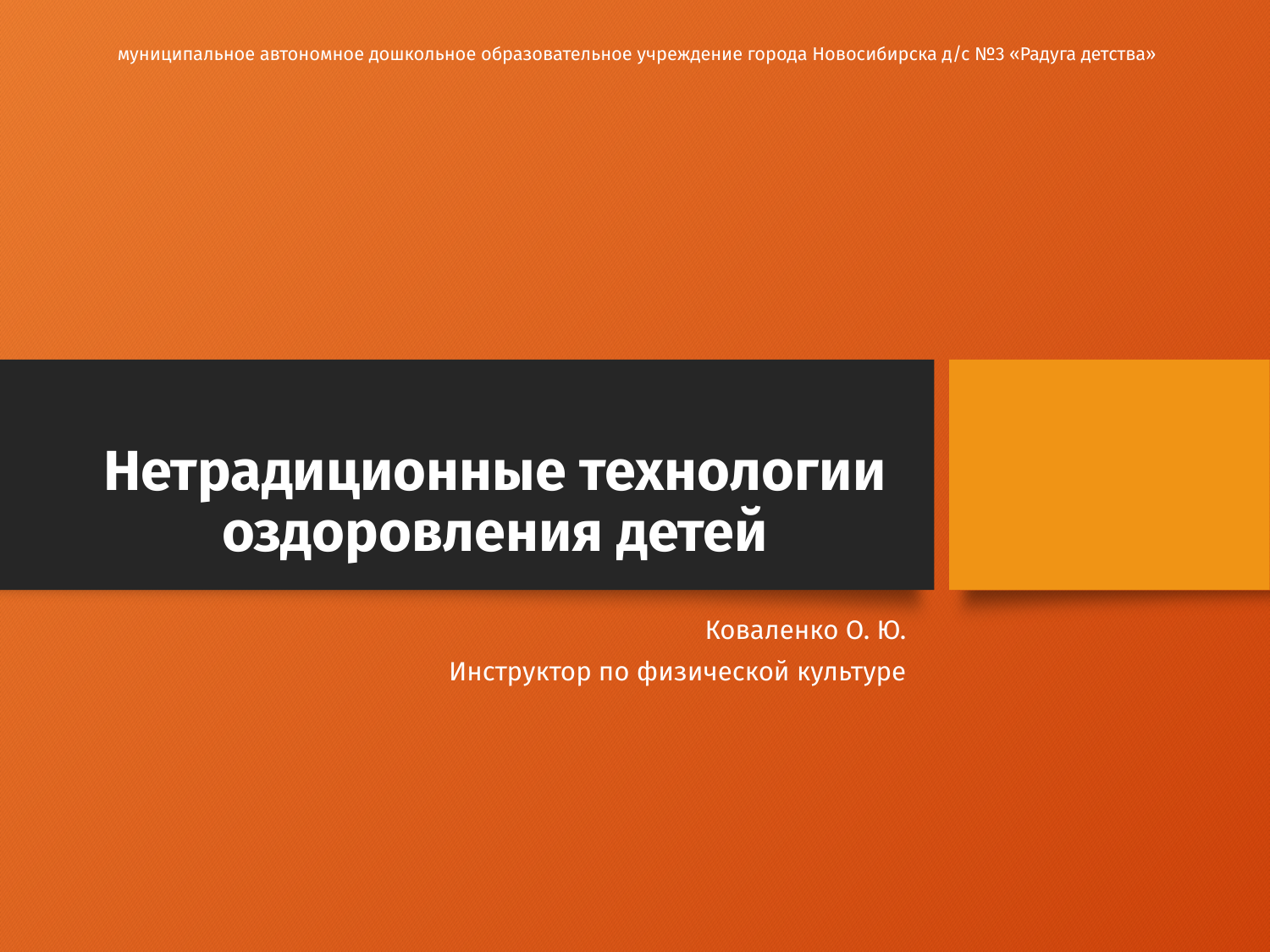

муниципальное автономное дошкольное образовательное учреждение города Новосибирска д/с №3 «Радуга детства»
# Нетрадиционные технологии оздоровления детей
Коваленко О. Ю.
Инструктор по физической культуре